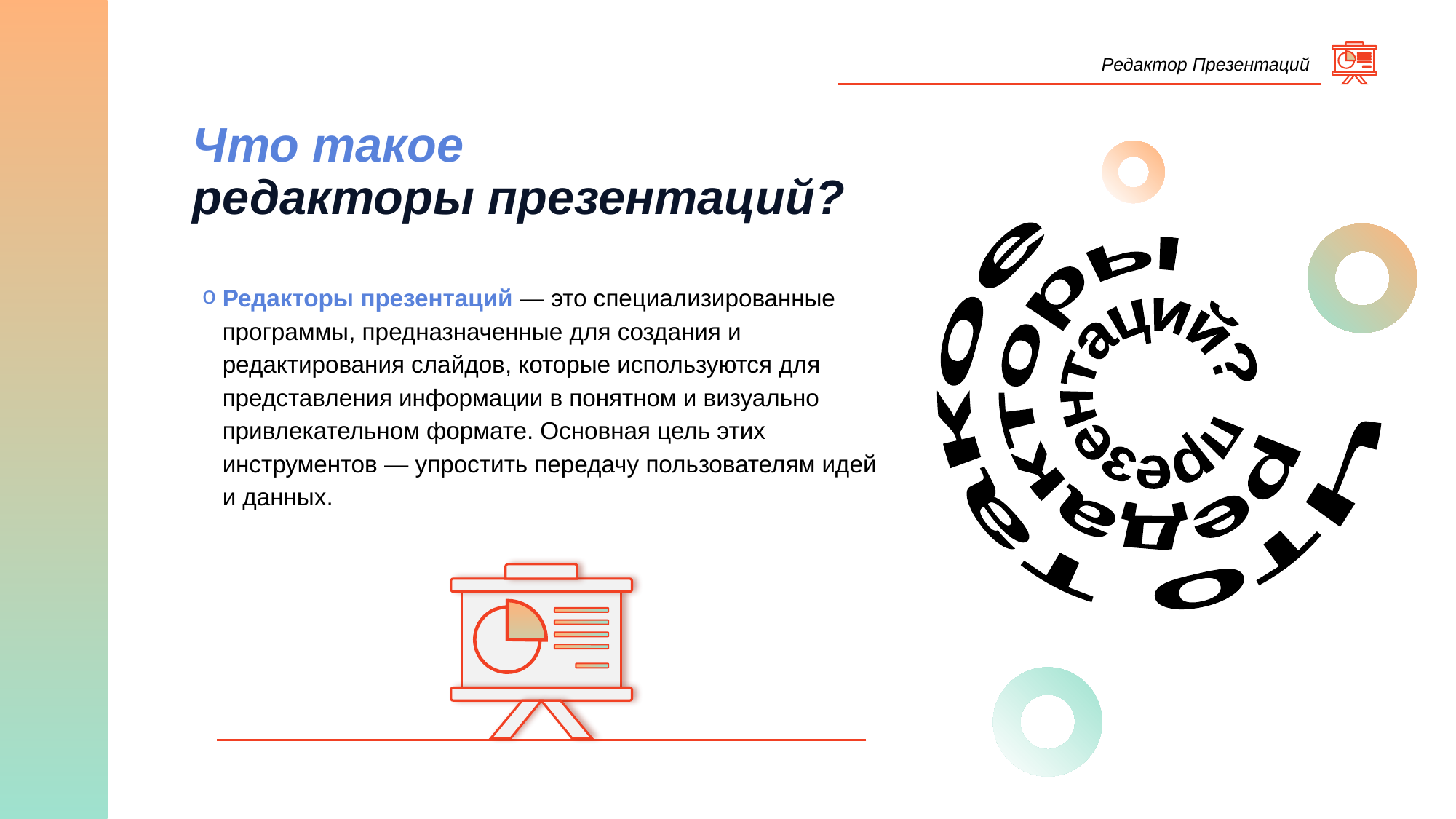

# Что такое редакторы презентаций?

Что такое
 редакторы
 презентаций?

Редакторы презентаций — это специализированные программы, предназначенные для создания и редактирования слайдов, которые используются для представления информации в понятном и визуально привлекательном формате. Основная цель этих инструментов — упростить передачу пользователям идей и данных.

2